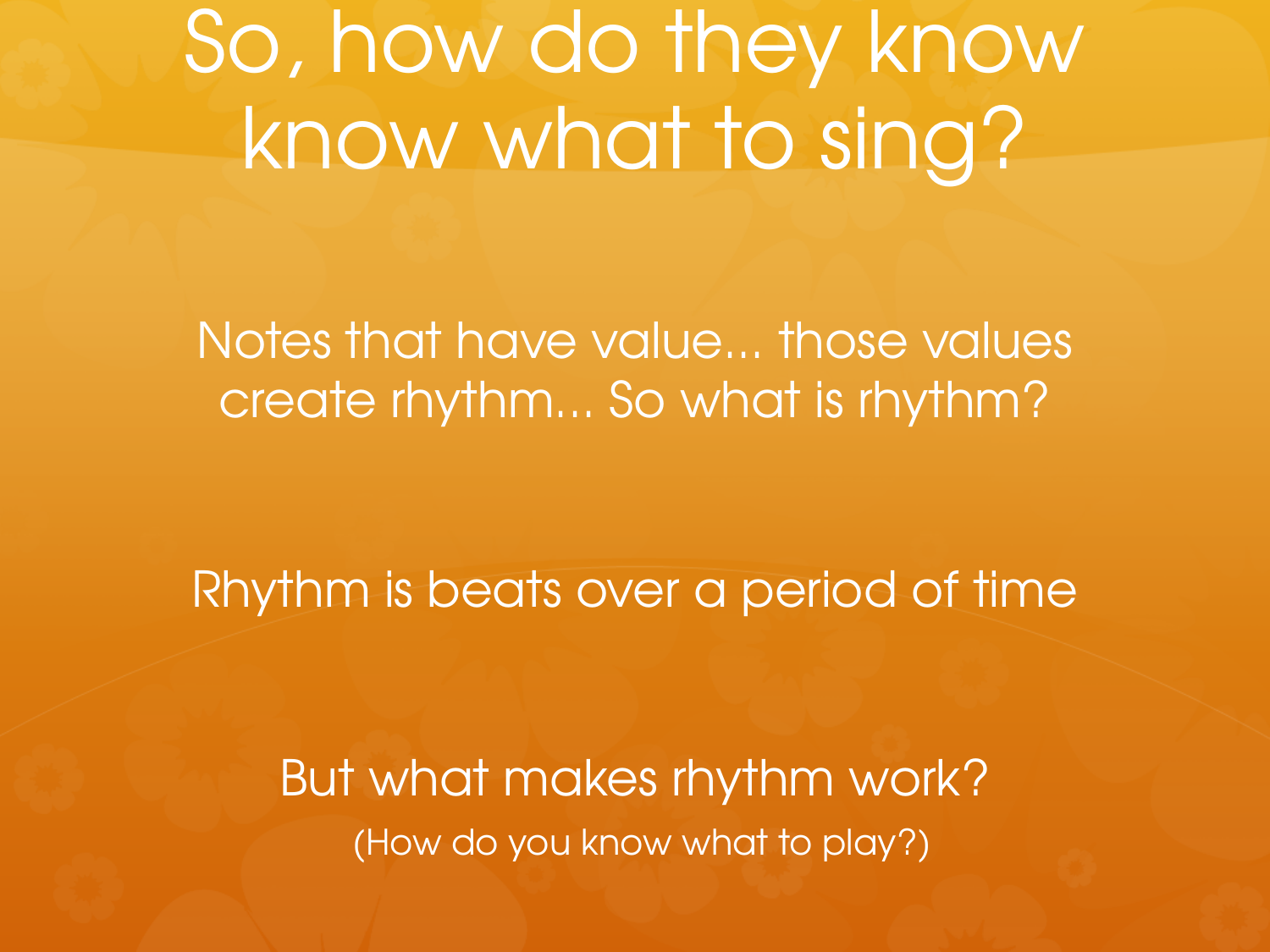

# So, how do they know know what to sing?
Notes that have value... those values create rhythm... So what is rhythm?

Rhythm is beats over a period of time

But what makes rhythm work?
 (How do you know what to play?)